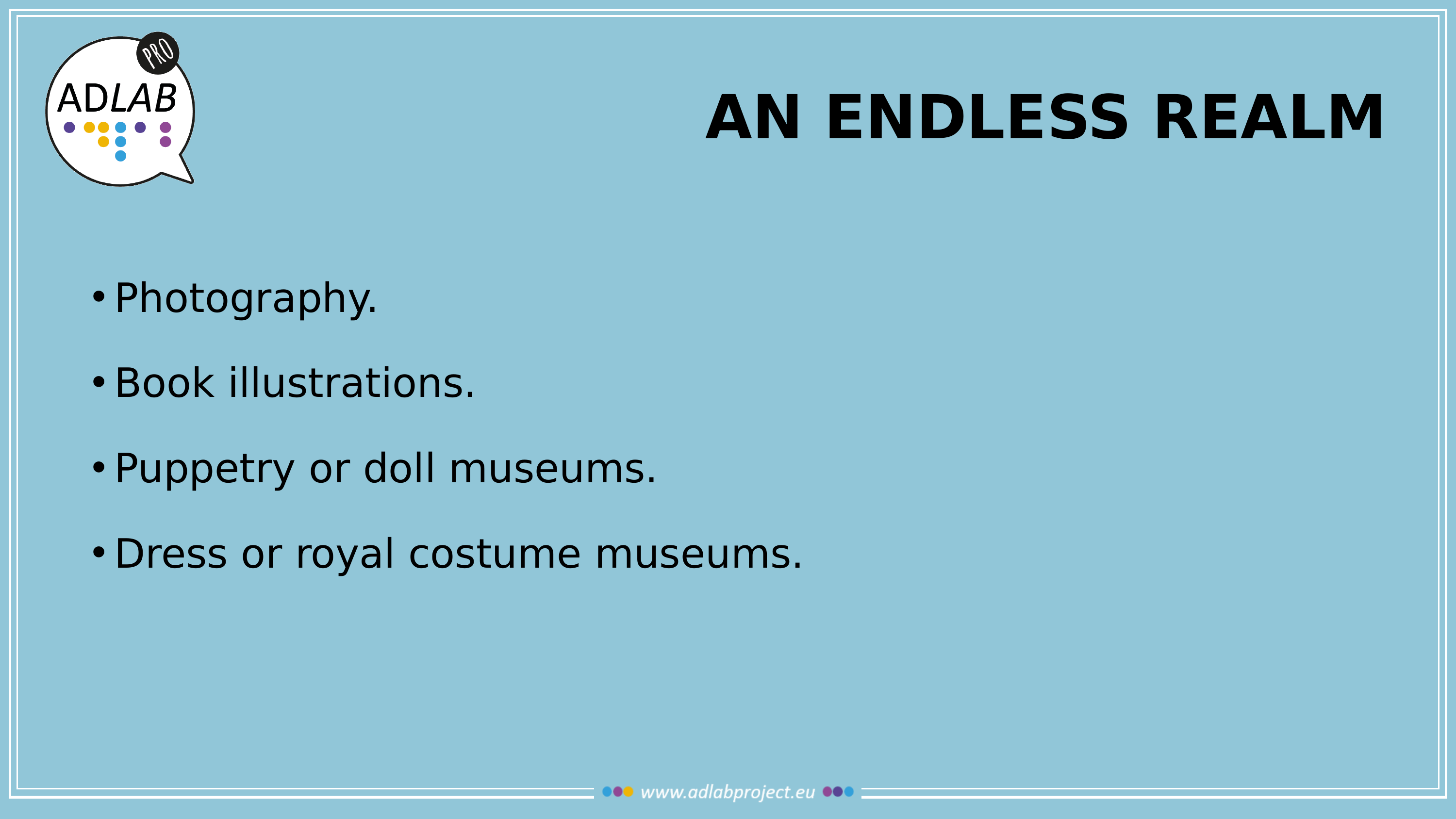

# An endless realm
Photography.
Book illustrations.
Puppetry or doll museums.
Dress or royal costume museums.